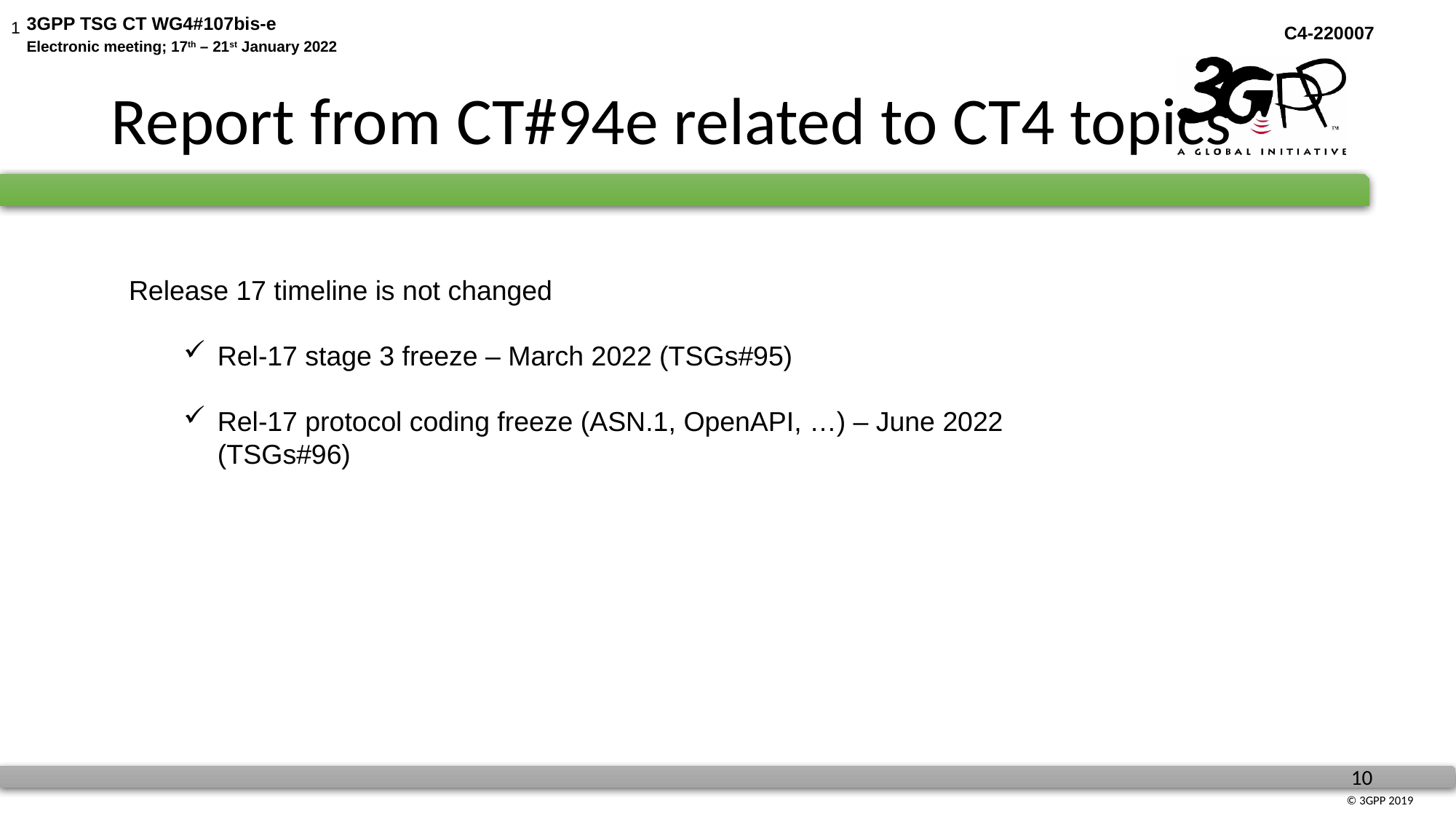

1
# Report from CT#94e related to CT4 topics
Release 17 timeline is not changed
Rel-17 stage 3 freeze – March 2022 (TSGs#95)
Rel-17 protocol coding freeze (ASN.1, OpenAPI, …) – June 2022 (TSGs#96)